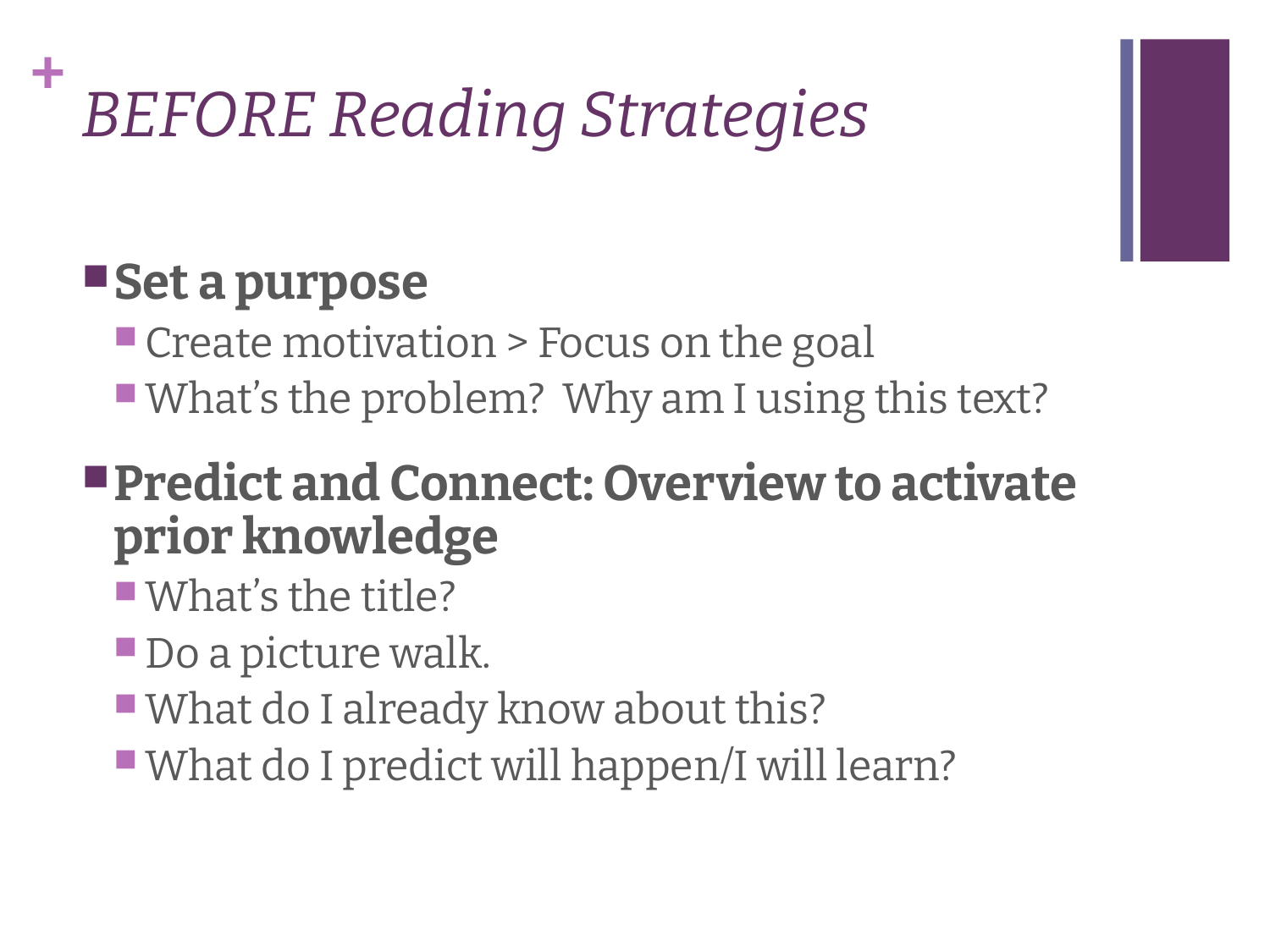

# BEFORE Reading Strategies
Set a purpose
Create motivation > Focus on the goal
What’s the problem?  Why am I using this text?
Predict and Connect: Overview to activate prior knowledge
What’s the title?
Do a picture walk.
What do I already know about this?
What do I predict will happen/I will learn?